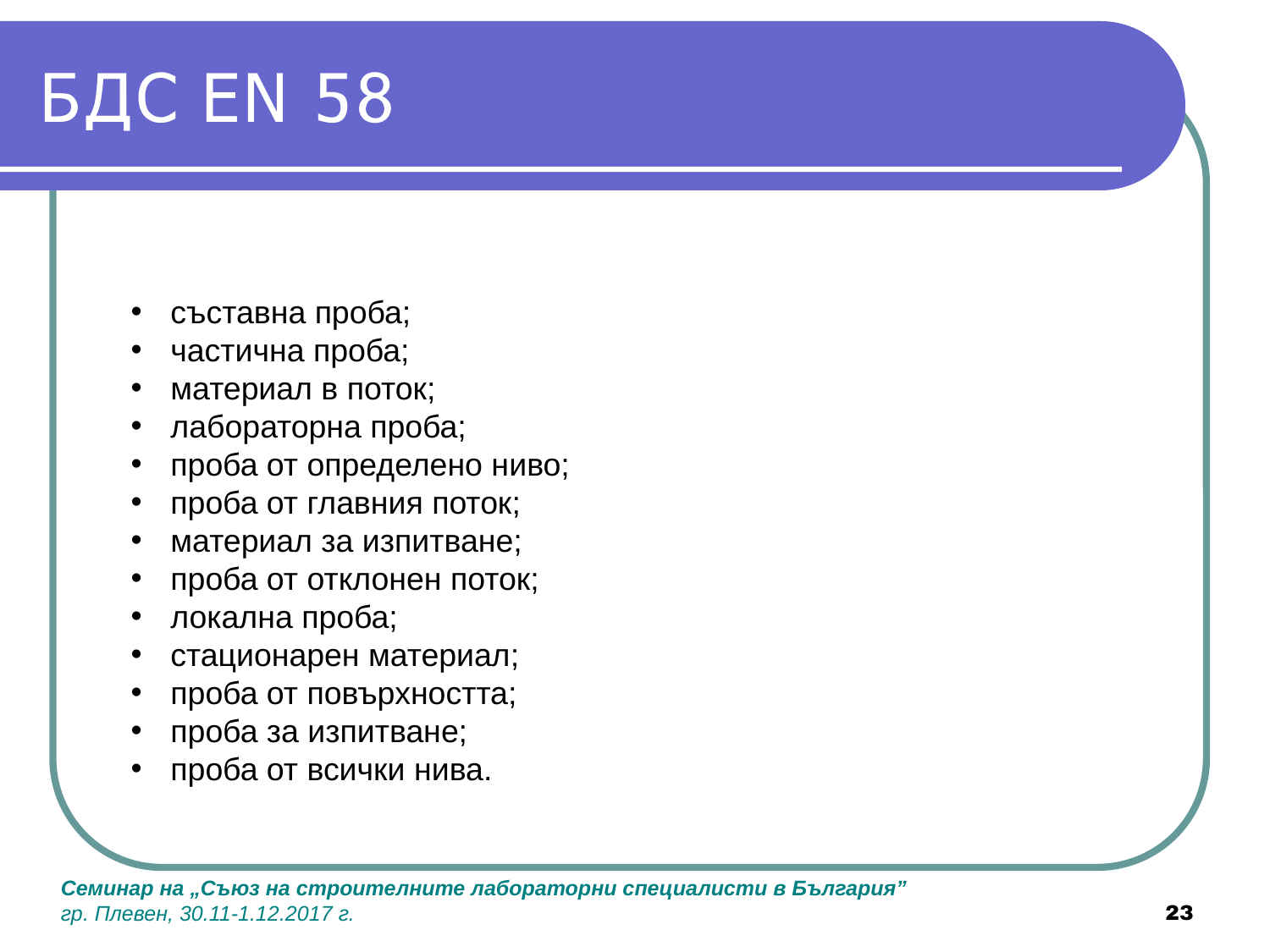

# БДС EN 58
съставна проба;
частична проба;
материал в поток;
лабораторна проба;
проба от определено ниво;
проба от главния поток;
материал за изпитване;
проба от отклонен поток;
локална проба;
стационарен материал;
проба от повърхността;
проба за изпитване;
проба от всички нива.
23
Семинар на „Съюз на строителните лабораторни специалисти в България”
гр. Плевен, 30.11-1.12.2017 г.